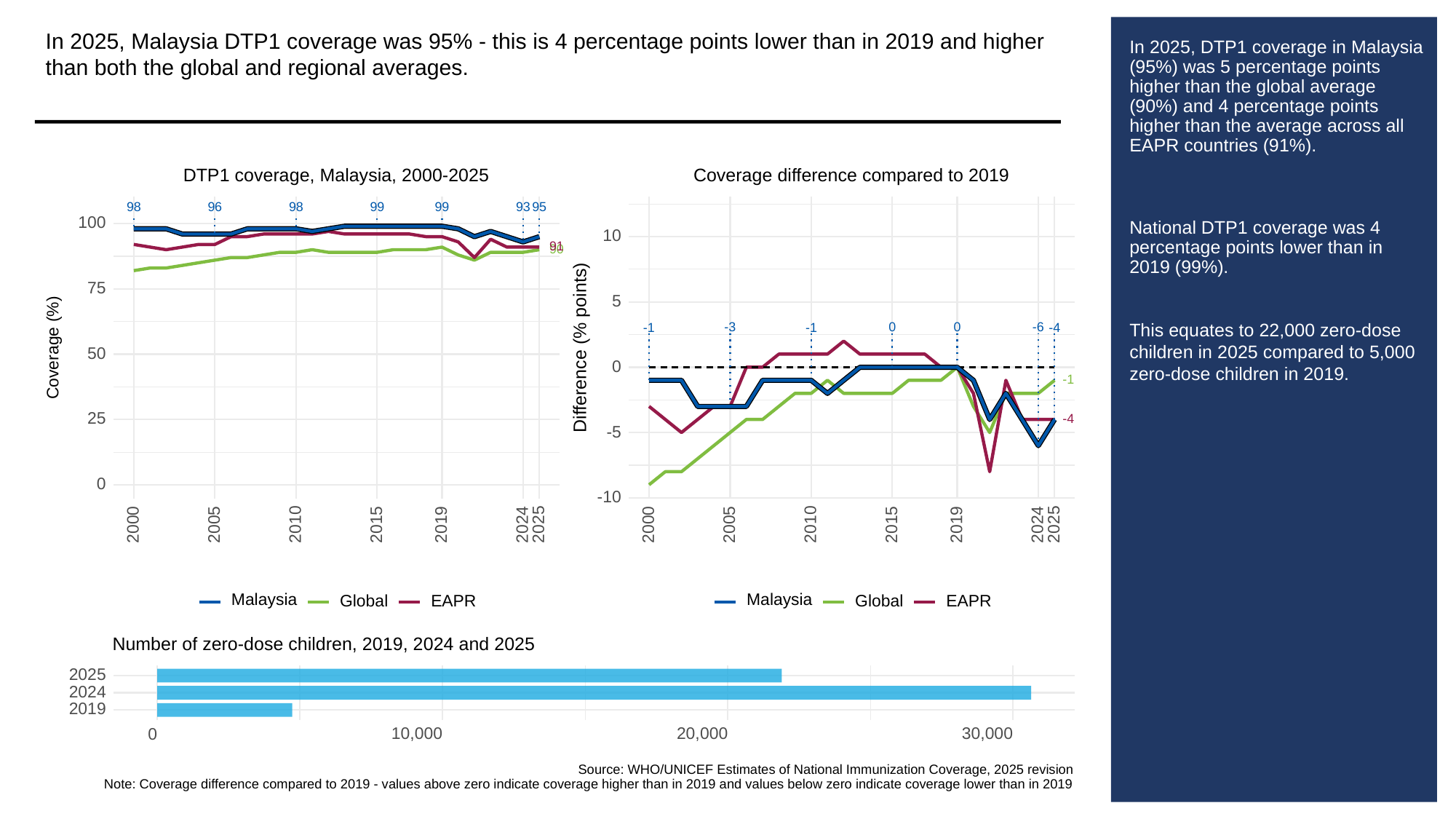

In 2025, Malaysia DTP1 coverage was 95% - this is 4 percentage points lower than in 2019 and higher than both the global and regional averages.
# In 2025, DTP1 coverage in Malaysia (95%) was 5 percentage points higher than the global average (90%) and 4 percentage points higher than the average across all EAPR countries (91%).

National DTP1 coverage was 4 percentage points lower than in 2019 (99%).

This equates to 22,000 zero-dose children in 2025 compared to 5,000 zero-dose children in 2019.

Coverage difference compared to 2019
DTP1 coverage, Malaysia, 2000-2025

93
98
96
98
99
99
95

100

10

91
90

75

5

-3
0
0
-6
-1
-1
-4

Difference (% points)
Coverage (%)

50

0

-1

25
-4

-5

0

-10

2000
2005
2010
2015
2019
2024
2025
2000
2005
2010
2015
2019
2024
2025
Malaysia
Malaysia
Global
Global
EAPR
EAPR

Number of zero-dose children, 2019, 2024 and 2025

2025

2024

2019

10,000
20,000
30,000
0
Source: WHO/UNICEF Estimates of National Immunization Coverage, 2025 revision
Note: Coverage difference compared to 2019 - values above zero indicate coverage higher than in 2019 and values below zero indicate coverage lower than in 2019